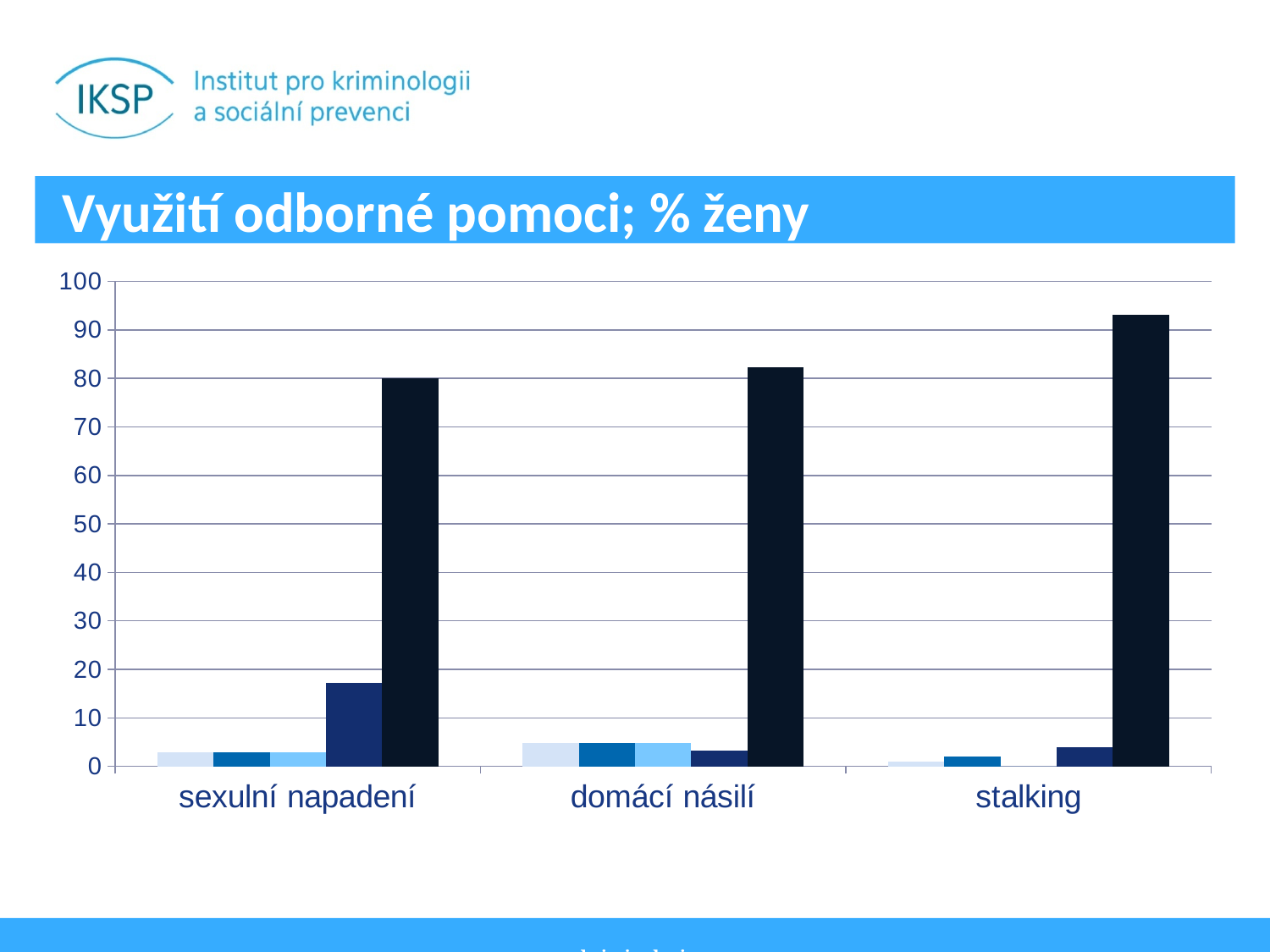

# Využití odborné pomoci; % ženy

### Chart

| Category | organizace | právník | jiné | bez odpovědi | žádná pomoc |
|---|---|---|---|---|---|
| sexulní napadení | 2.857142857142857 | 2.857142857142857 | 2.857142857142857 | 17.142857142857142 | 80.0 |
| domácí násilí | 4.838709677419355 | 4.838709677419355 | 4.8 | 3.2 | 82.3 |
| stalking | 1.0 | 2.0 | 0.0 | 3.9 | 93.1 |